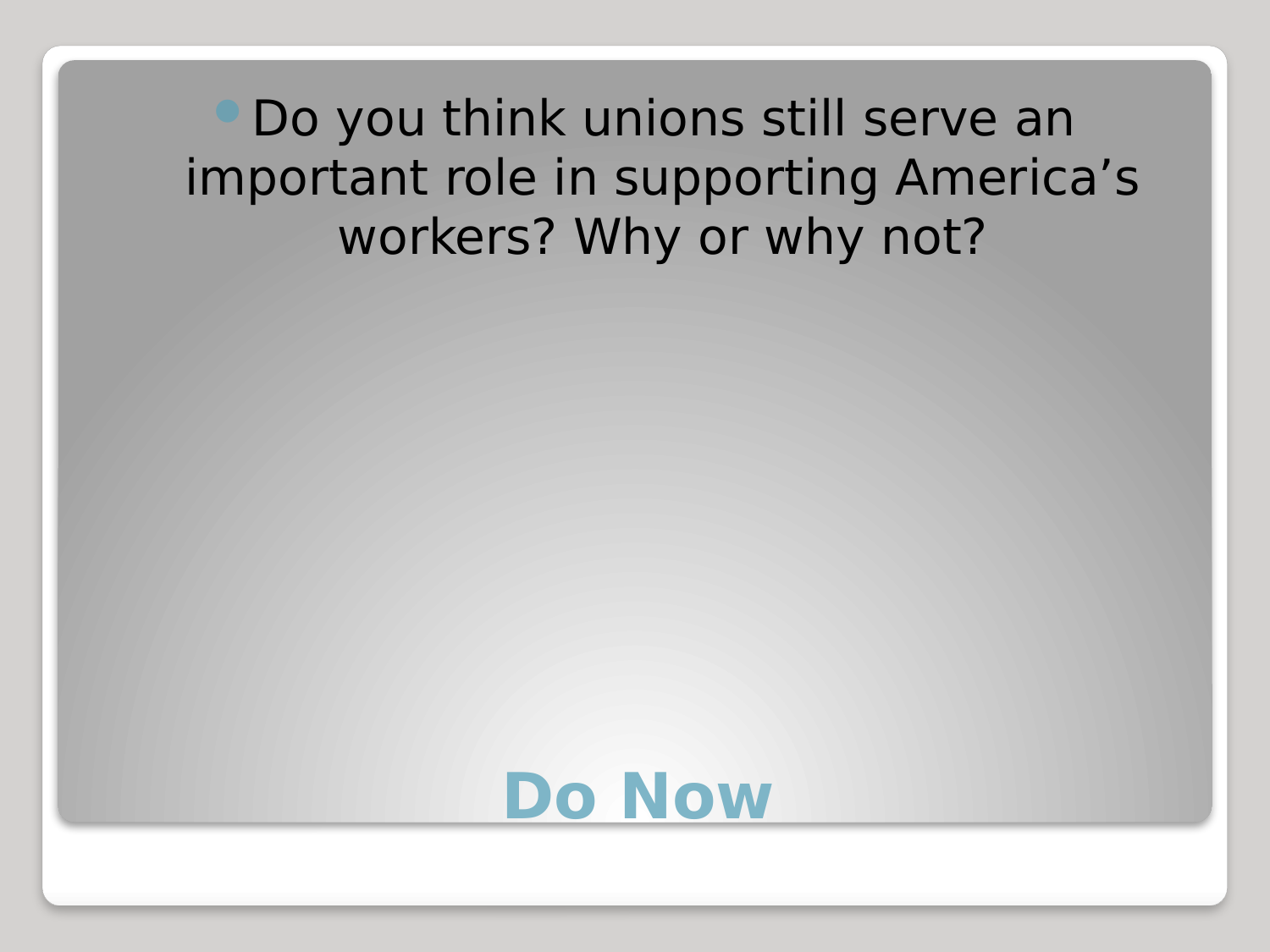

Do you think unions still serve an important role in supporting America’s workers? Why or why not?
# Do Now